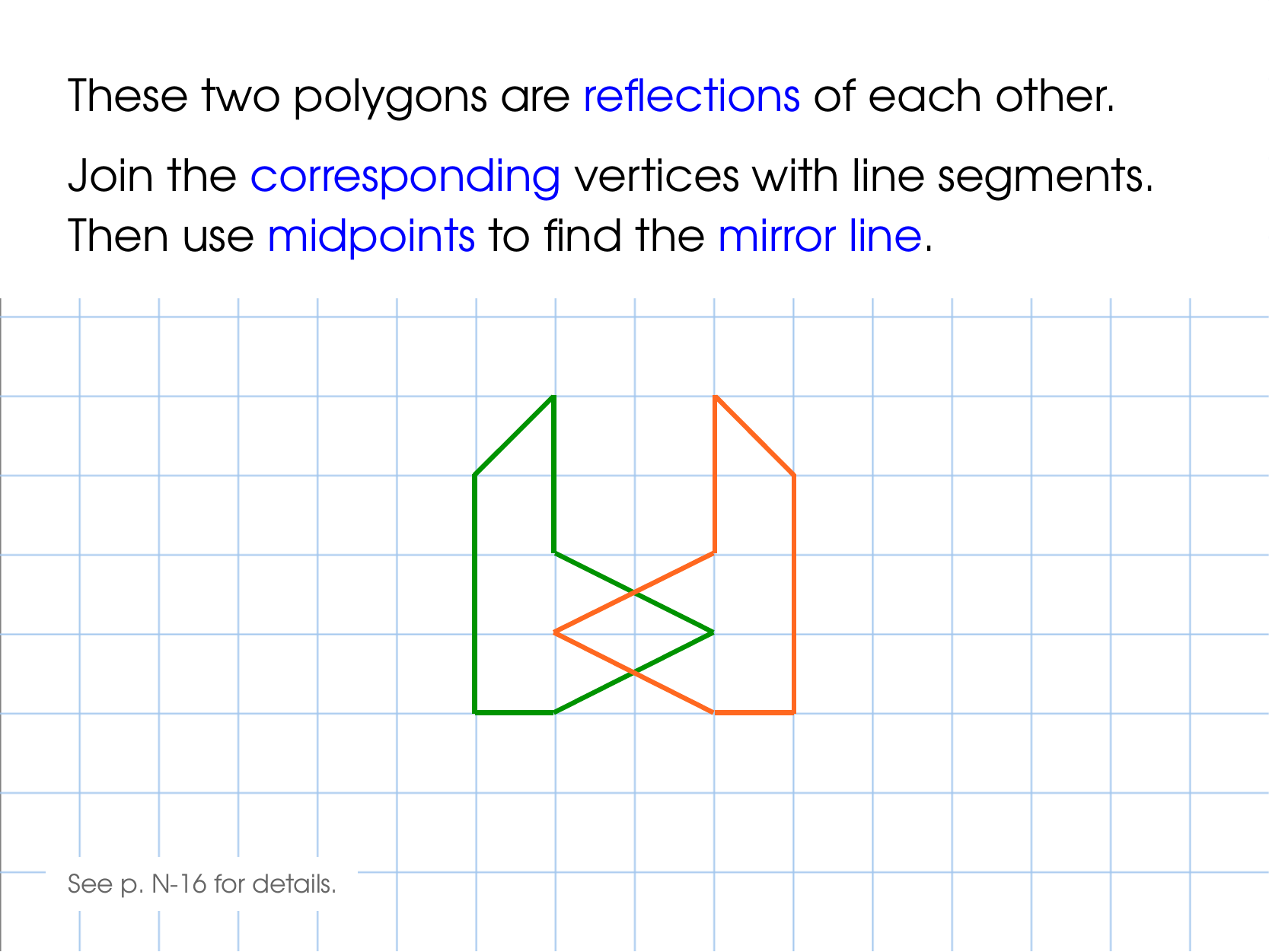

These two polygons are reflections of each other.
Join the corresponding vertices with line segments. Then use midpoints to find the mirror line.

See p. N-16 for details.